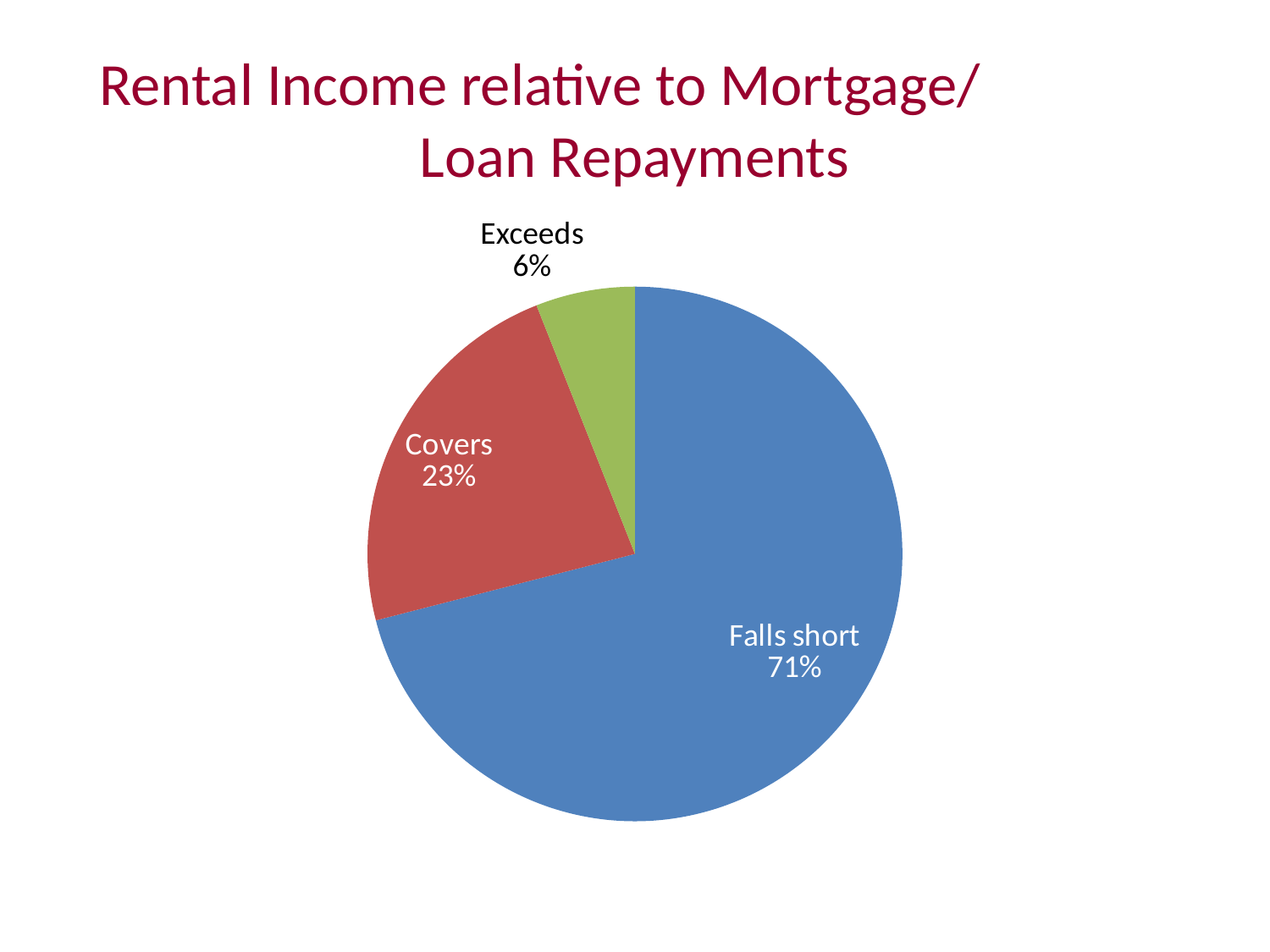

# Rental Income relative to Mortgage/               Loan Repayments

### Chart

| Category | Sales |
|---|---|
| Falls short | 71.0 |
| Covers | 23.0 |
| Exceeds | 6.0 |